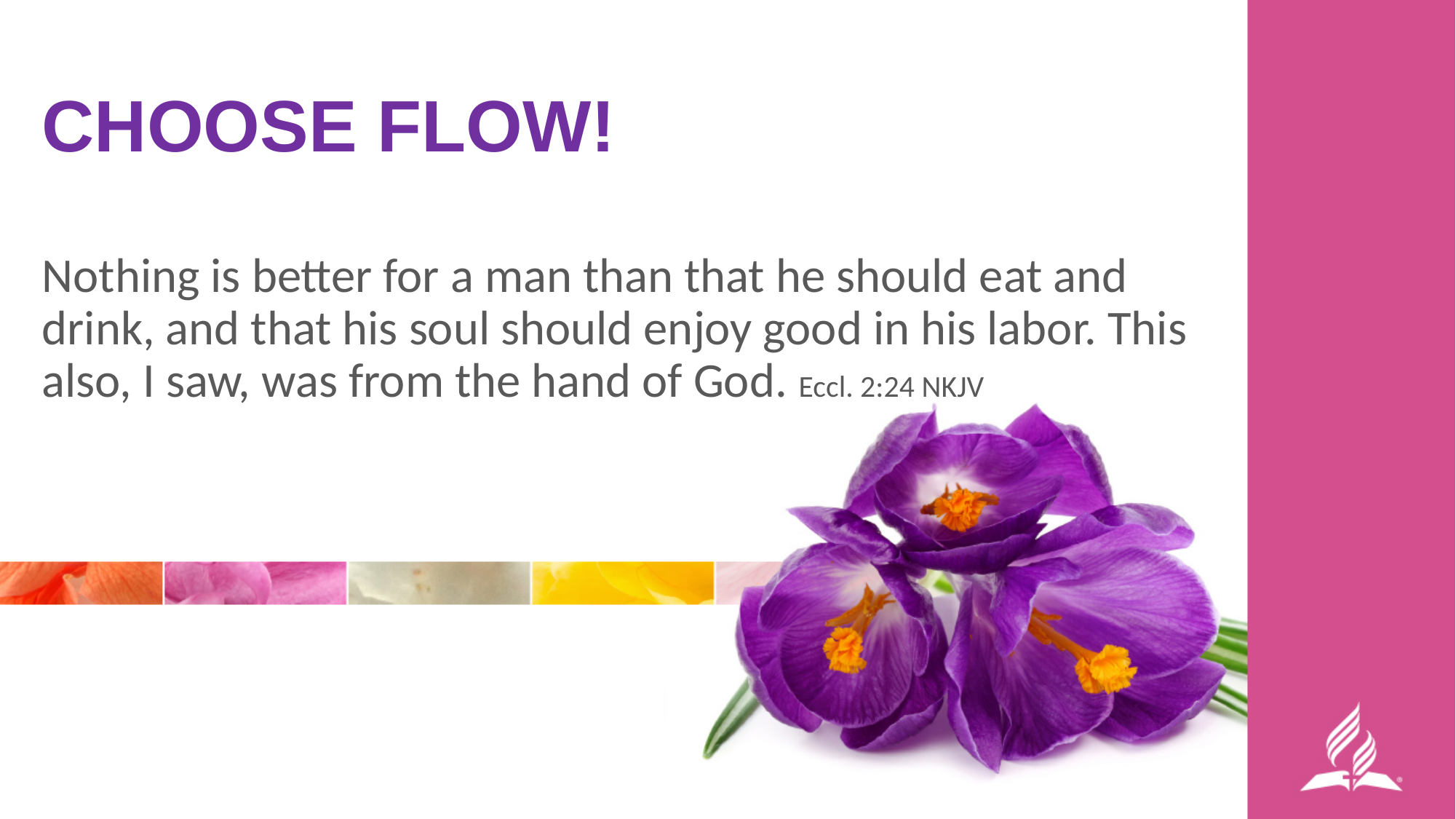

CHOOSE FLOW!

Nothing is better for a man than that he should eat and drink, and that his soul should enjoy good in his labor. This also, I saw, was from the hand of God. Eccl. 2:24 NKJV